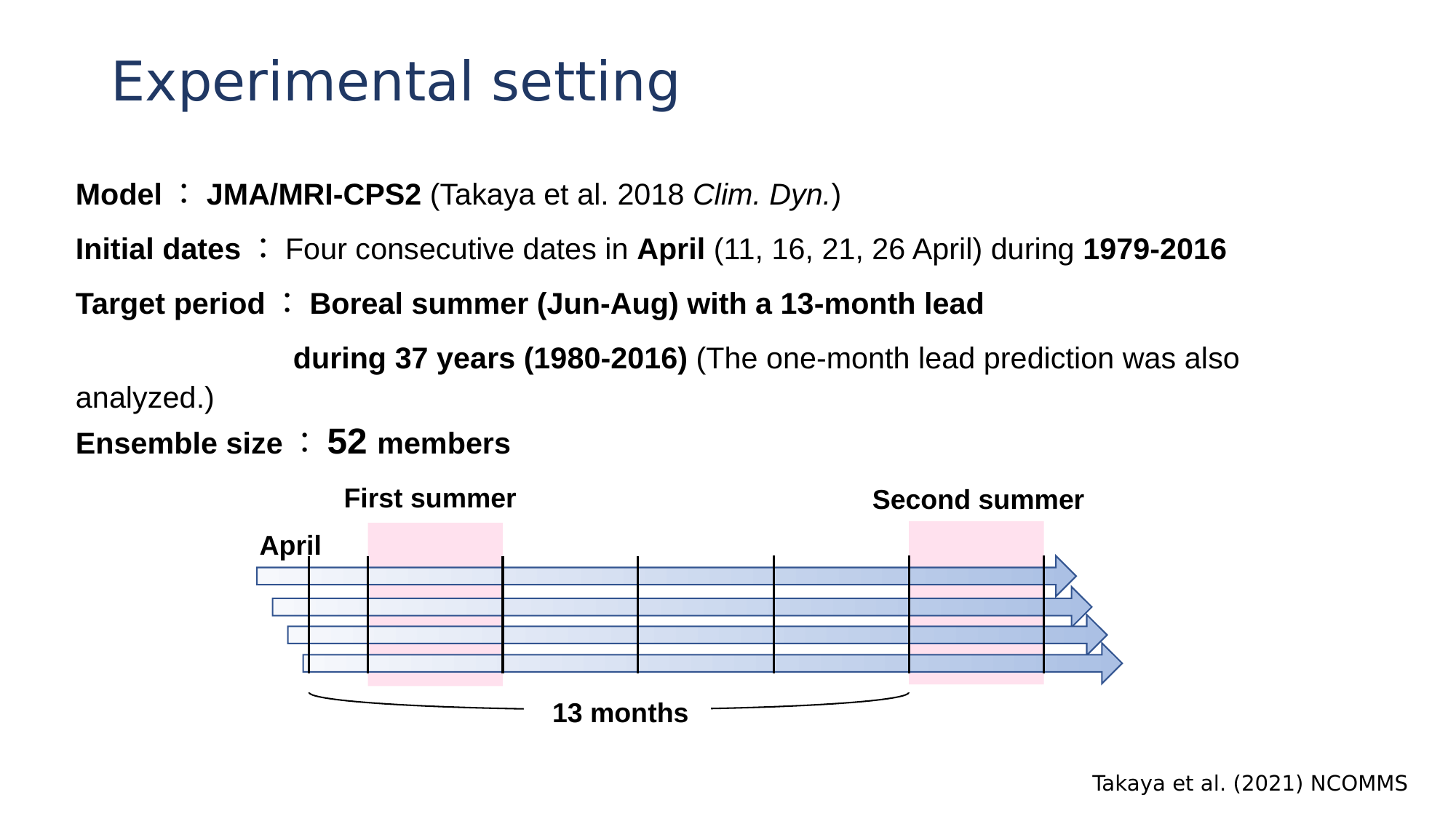

# Experimental setting

Model：JMA/MRI-CPS2 (Takaya et al. 2018 Clim. Dyn.)
Initial dates：Four consecutive dates in April (11, 16, 21, 26 April) during 1979-2016
Target period：Boreal summer (Jun-Aug) with a 13-month lead
                          during 37 years (1980-2016) (The one-month lead prediction was also analyzed.)
Ensemble size：52 members

First summer
Second summer

April

13 months
Takaya et al. (2021) NCOMMS